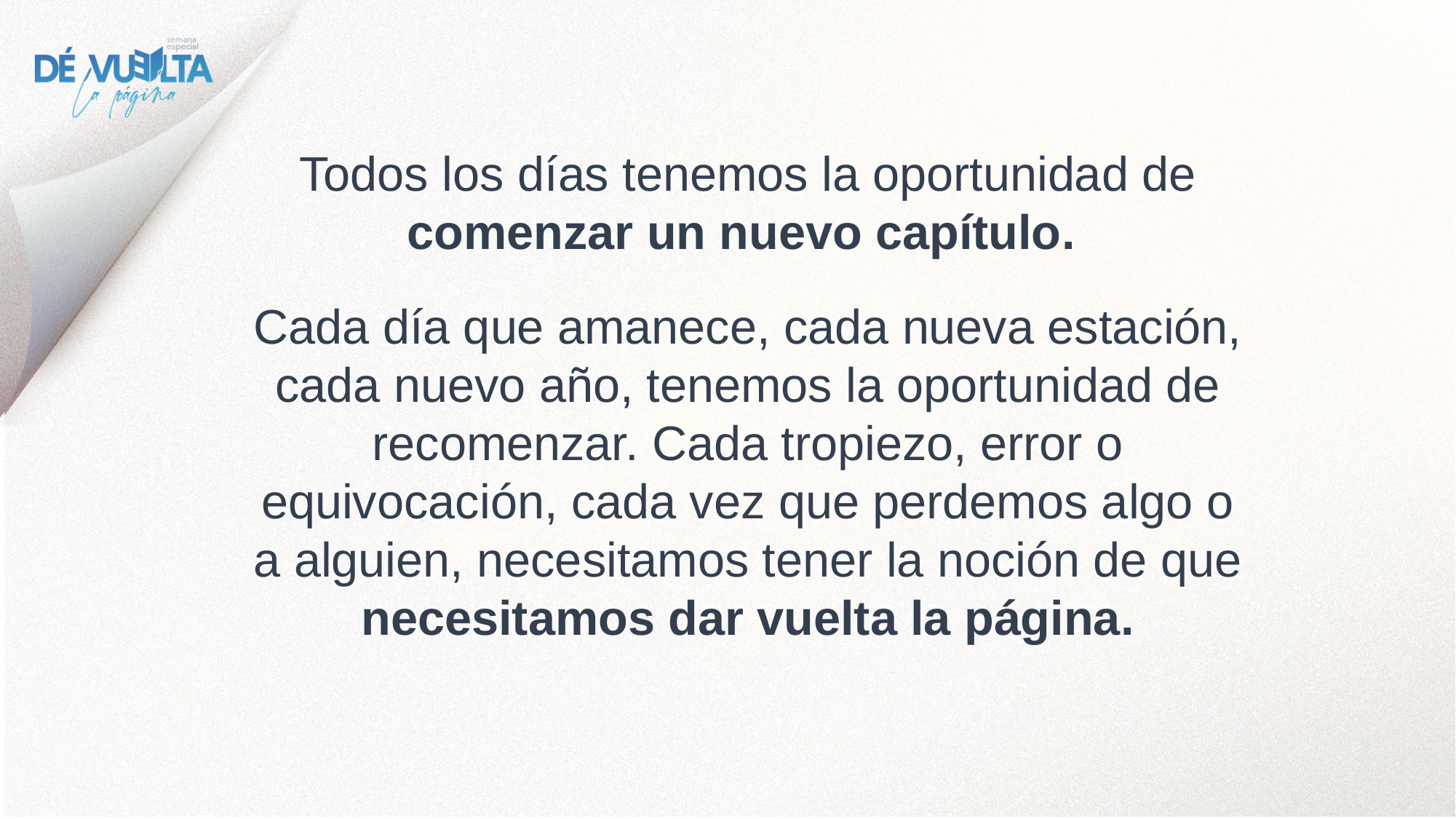

Todos los días tenemos la oportunidad de comenzar un nuevo capítulo.
Cada día que amanece, cada nueva estación, cada nuevo año, tenemos la oportunidad de recomenzar. Cada tropiezo, error o equivocación, cada vez que perdemos algo o a alguien, necesitamos tener la noción de que necesitamos dar vuelta la página.